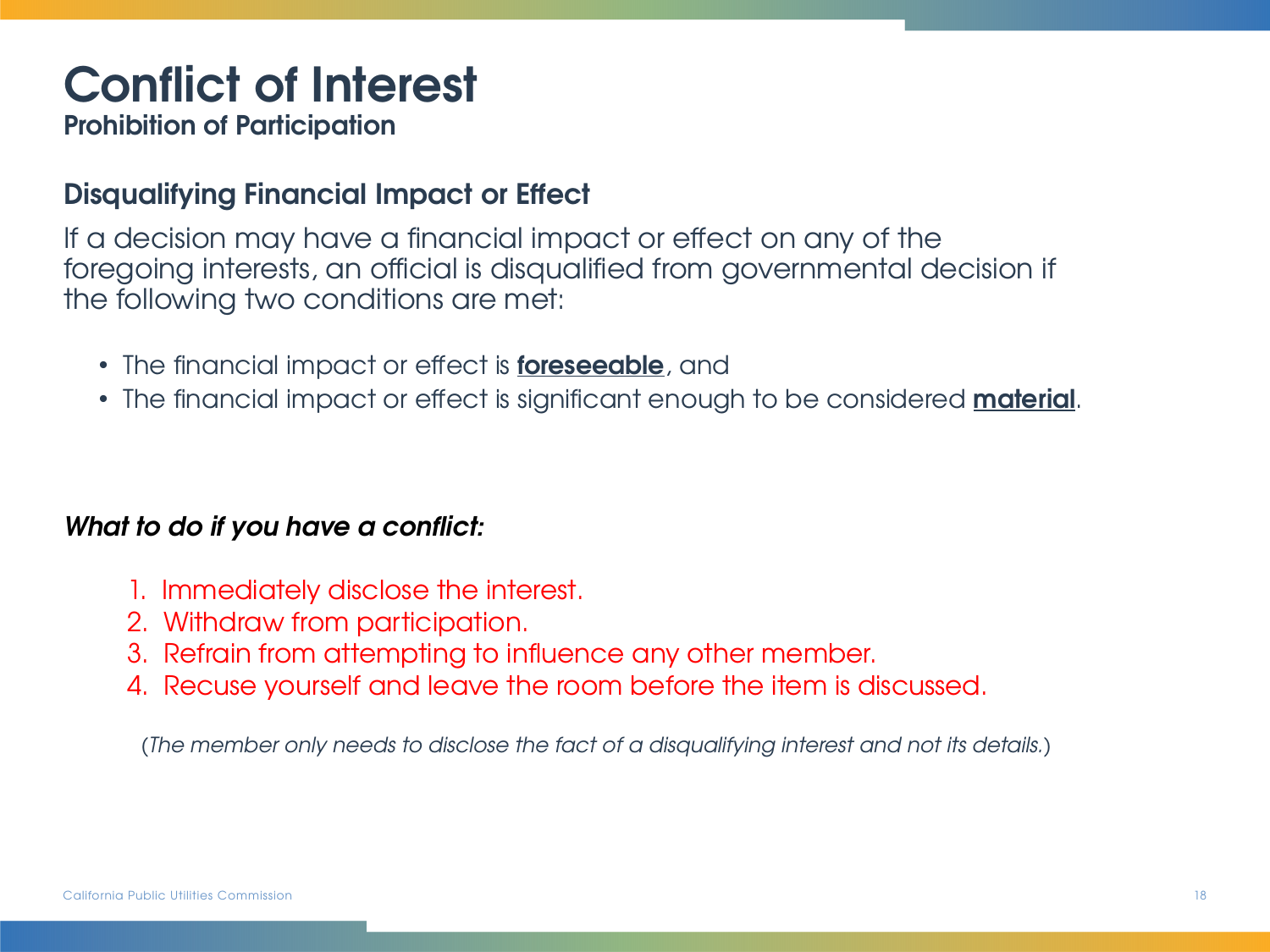

# Conflict of Interest Prohibition of Participation
Disqualifying Financial Impact or Effect
If a decision may have a financial impact or effect on any of the foregoing interests, an official is disqualified from governmental decision if the following two conditions are met:
The financial impact or effect is foreseeable, and
The financial impact or effect is significant enough to be considered material.

What to do if you have a conflict:

  Immediately disclose the interest.
  Withdraw from participation.
  Refrain from attempting to influence any other member.
  Recuse yourself and leave the room before the item is discussed.
(The member only needs to disclose the fact of a disqualifying interest and not its details.)
18